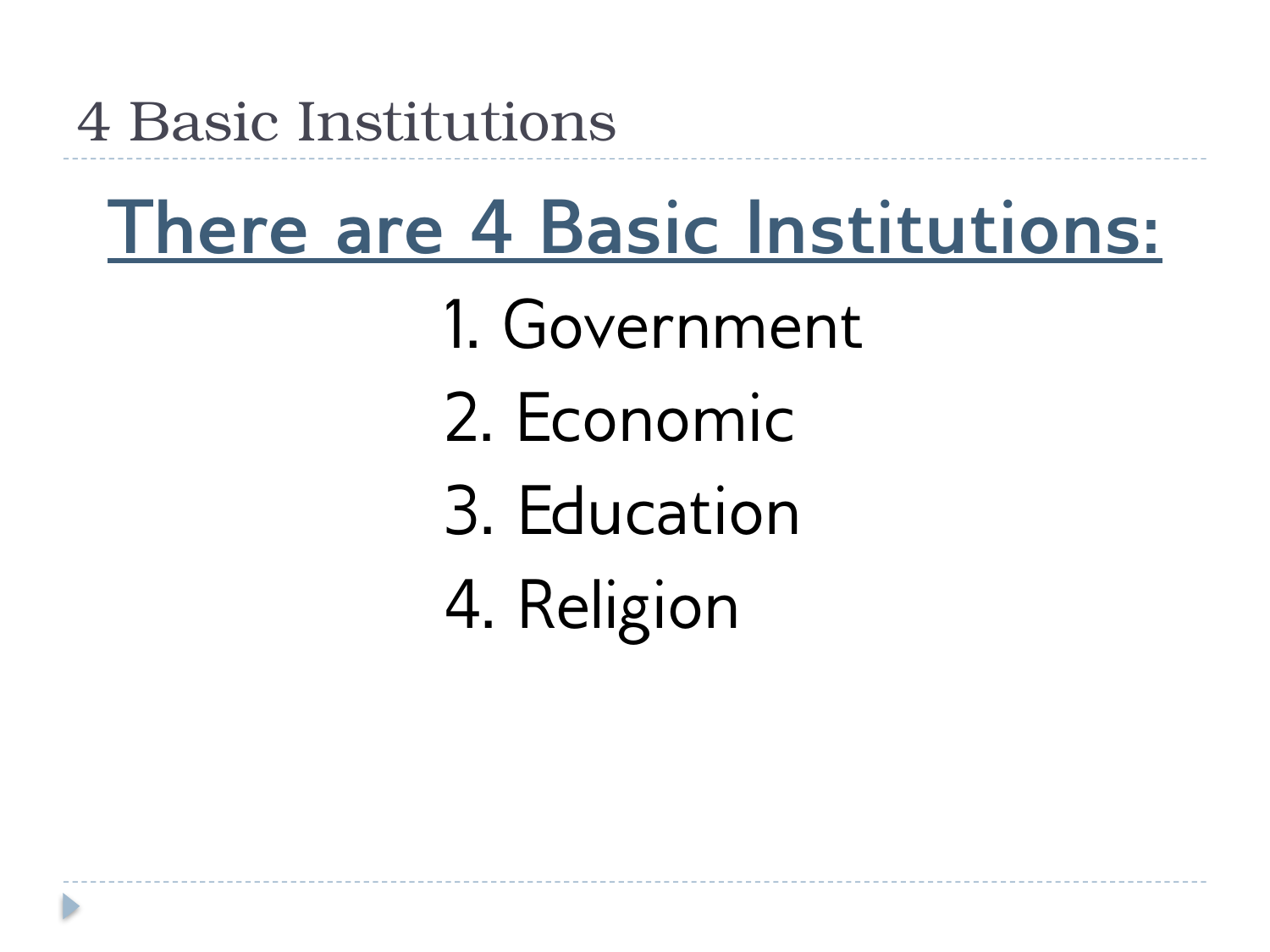

# 4 Basic Institutions
There are 4 Basic Institutions:
			1. Government
			2. Economic
			3. Education
			4. Religion